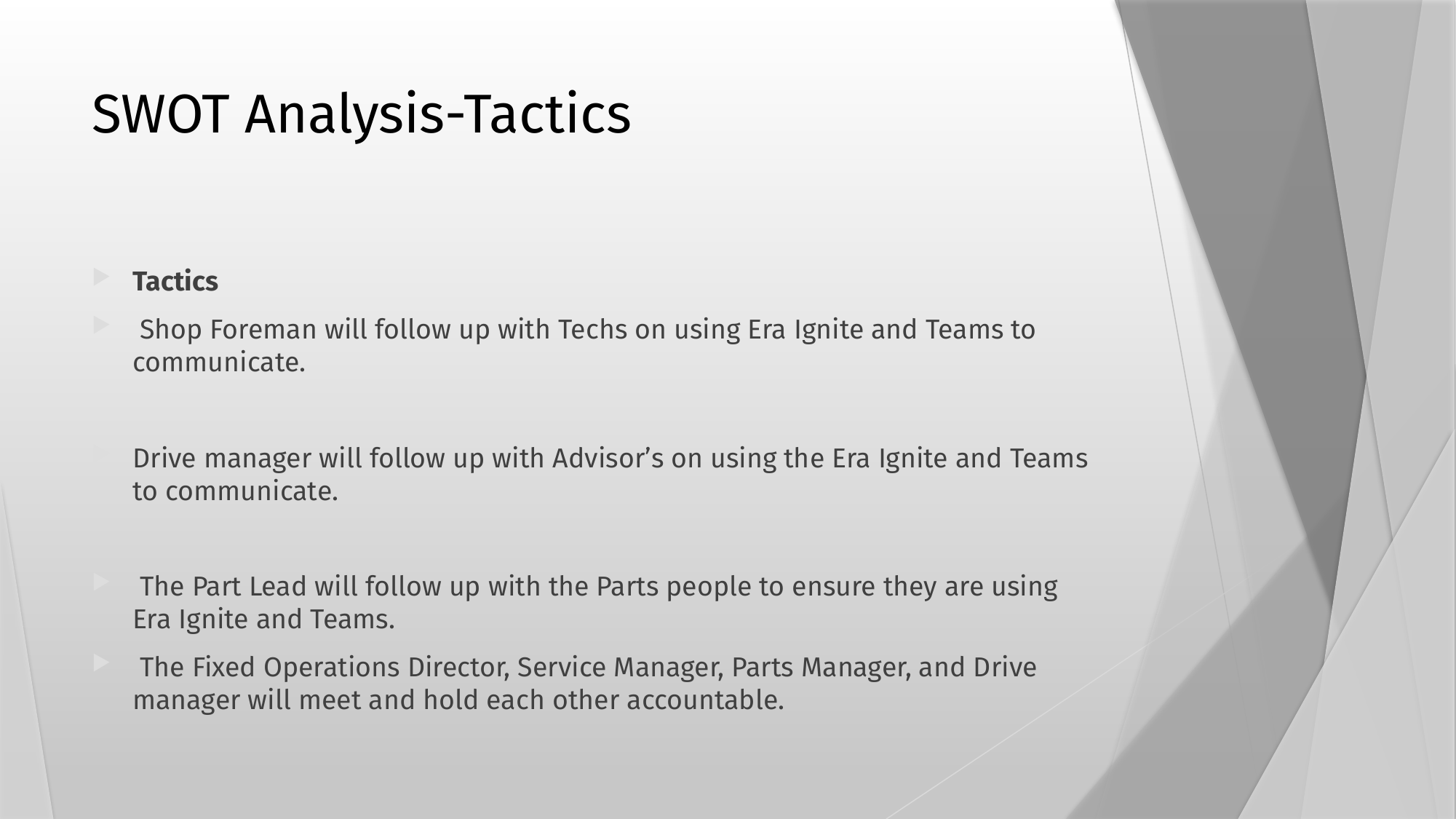

# SWOT Analysis-Tactics
Tactics
 Shop Foreman will follow up with Techs on using Era Ignite and Teams to communicate.

Drive manager will follow up with Advisor’s on using the Era Ignite and Teams to communicate.

 The Part Lead will follow up with the Parts people to ensure they are using Era Ignite and Teams.
 The Fixed Operations Director, Service Manager, Parts Manager, and Drive manager will meet and hold each other accountable.